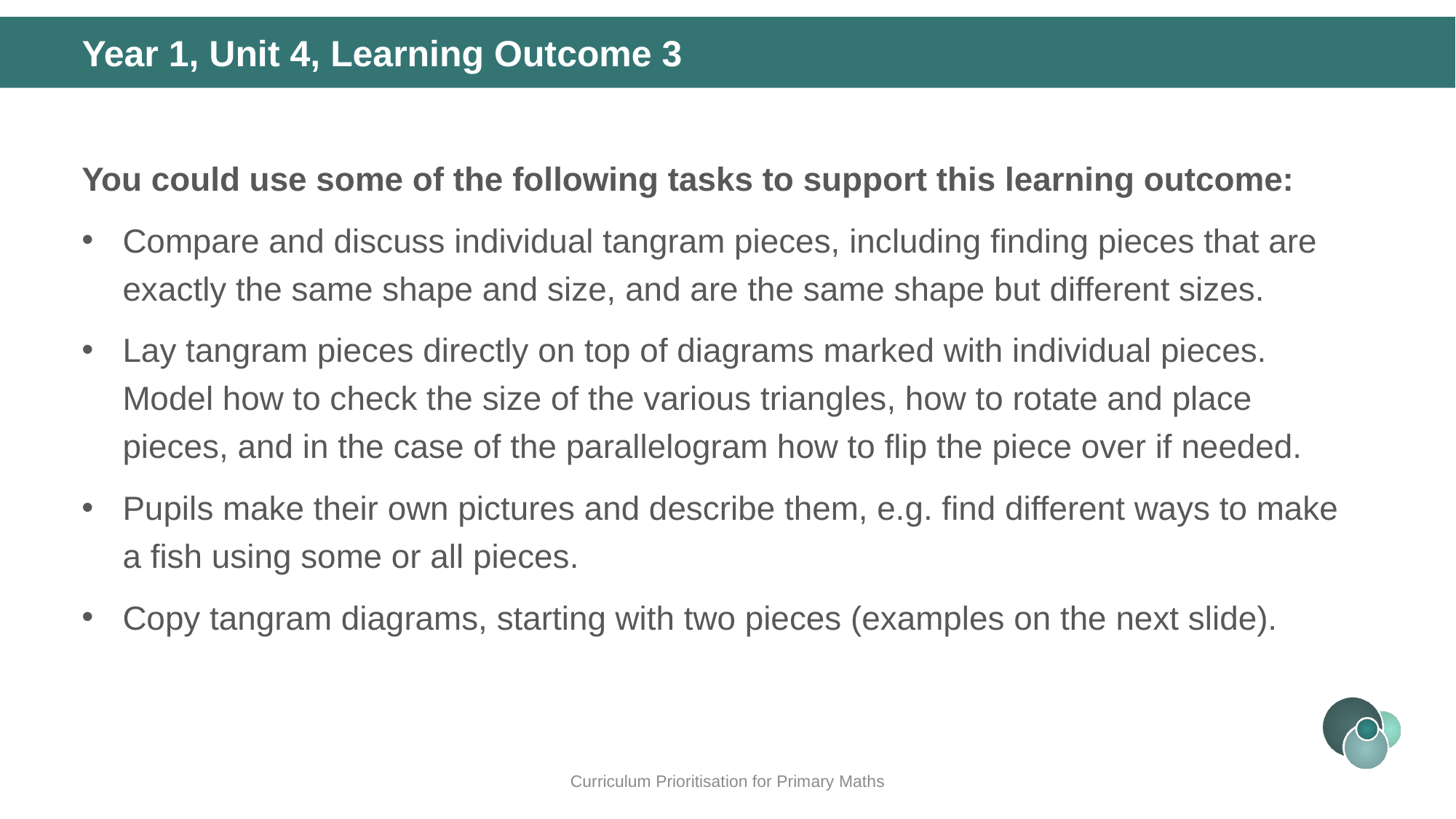

Year 1, Unit 4, Learning Outcome 3
You could use some of the following tasks to support this learning outcome:
Compare and discuss individual tangram pieces, including finding pieces that are exactly the same shape and size, and are the same shape but different sizes.
Lay tangram pieces directly on top of diagrams marked with individual pieces.  Model how to check the size of the various triangles, how to rotate and place pieces, and in the case of the parallelogram how to flip the piece over if needed.
Pupils make their own pictures and describe them, e.g. find different ways to make a fish using some or all pieces.
Copy tangram diagrams, starting with two pieces (examples on the next slide).

Curriculum Prioritisation for Primary Maths